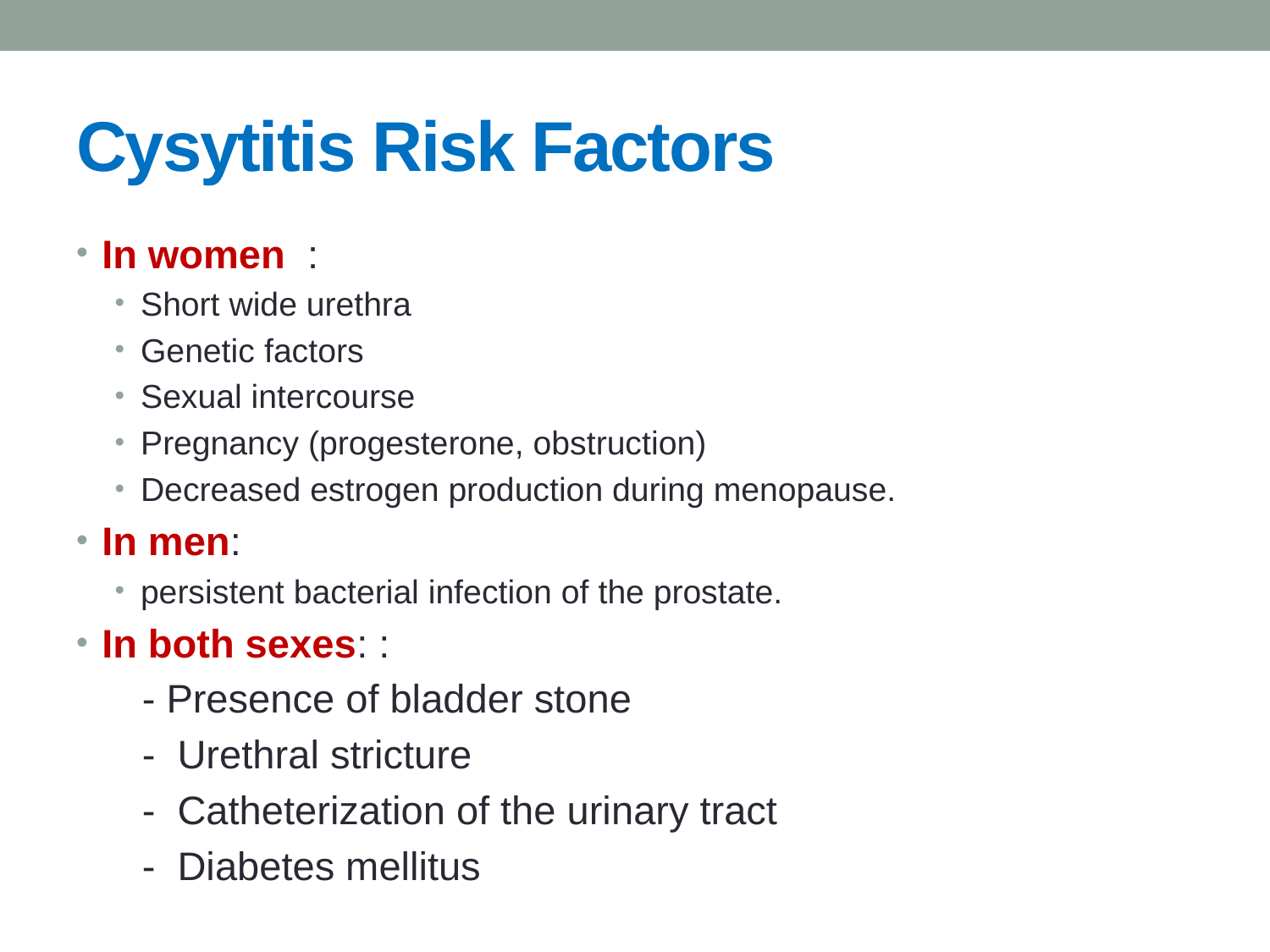

# Cysytitis Risk Factors
In women  :
Short wide urethra
Genetic factors
Sexual intercourse
Pregnancy (progesterone, obstruction)
Decreased estrogen production during menopause.
In men:
persistent bacterial infection of the prostate.
In both sexes: :
      - Presence of bladder stone
      -  Urethral stricture
      -  Catheterization of the urinary tract
      -  Diabetes mellitus